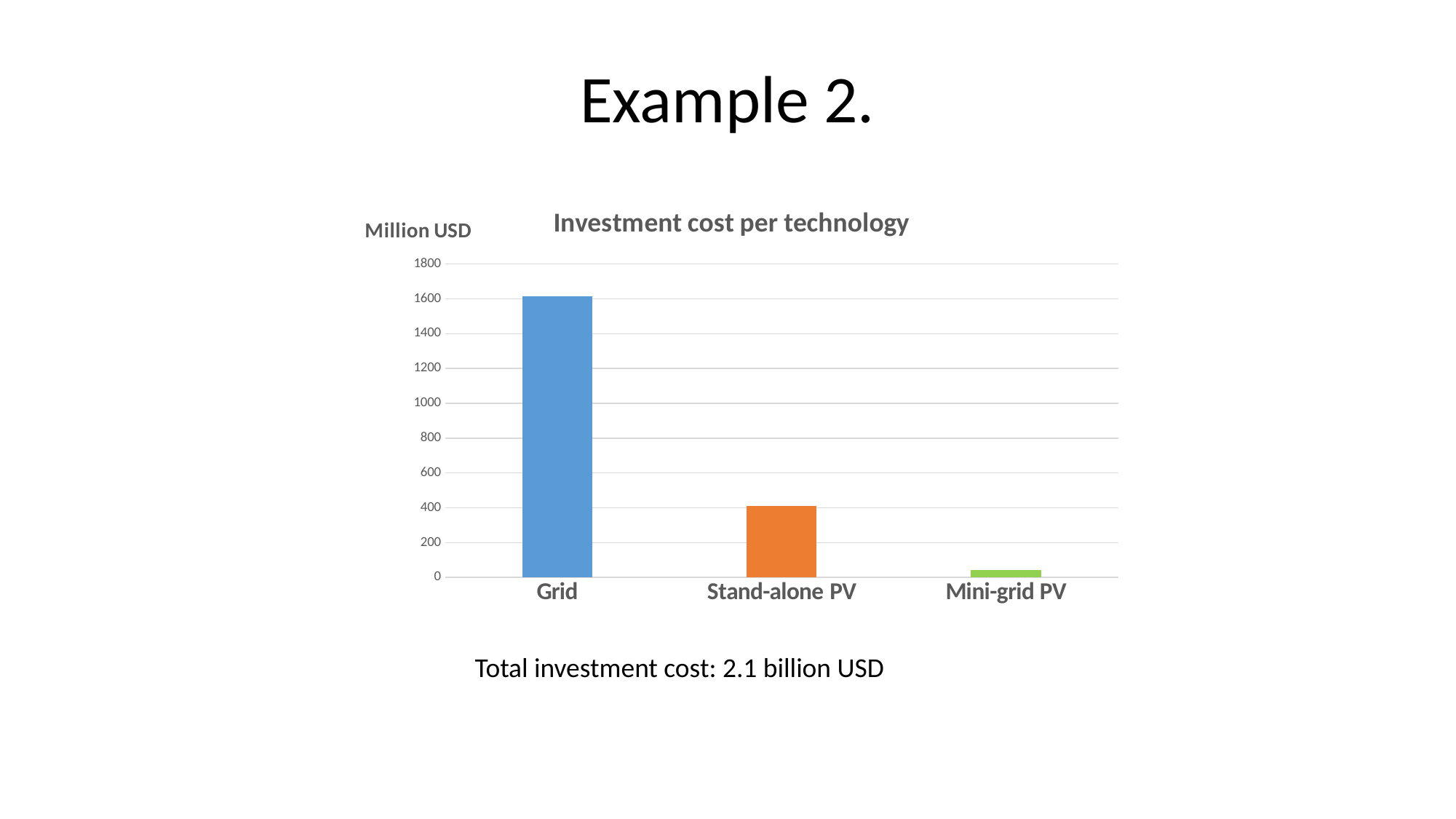

# Example 2.

### Chart: Investment cost per technology

| Category |  |
|---|---|
| Grid | 1616.34063573555 |
| Stand-alone PV | 410.34329023745397 |
| Mini-grid PV | 40.876051423712596 |
Total investment cost: 2.1 billion USD